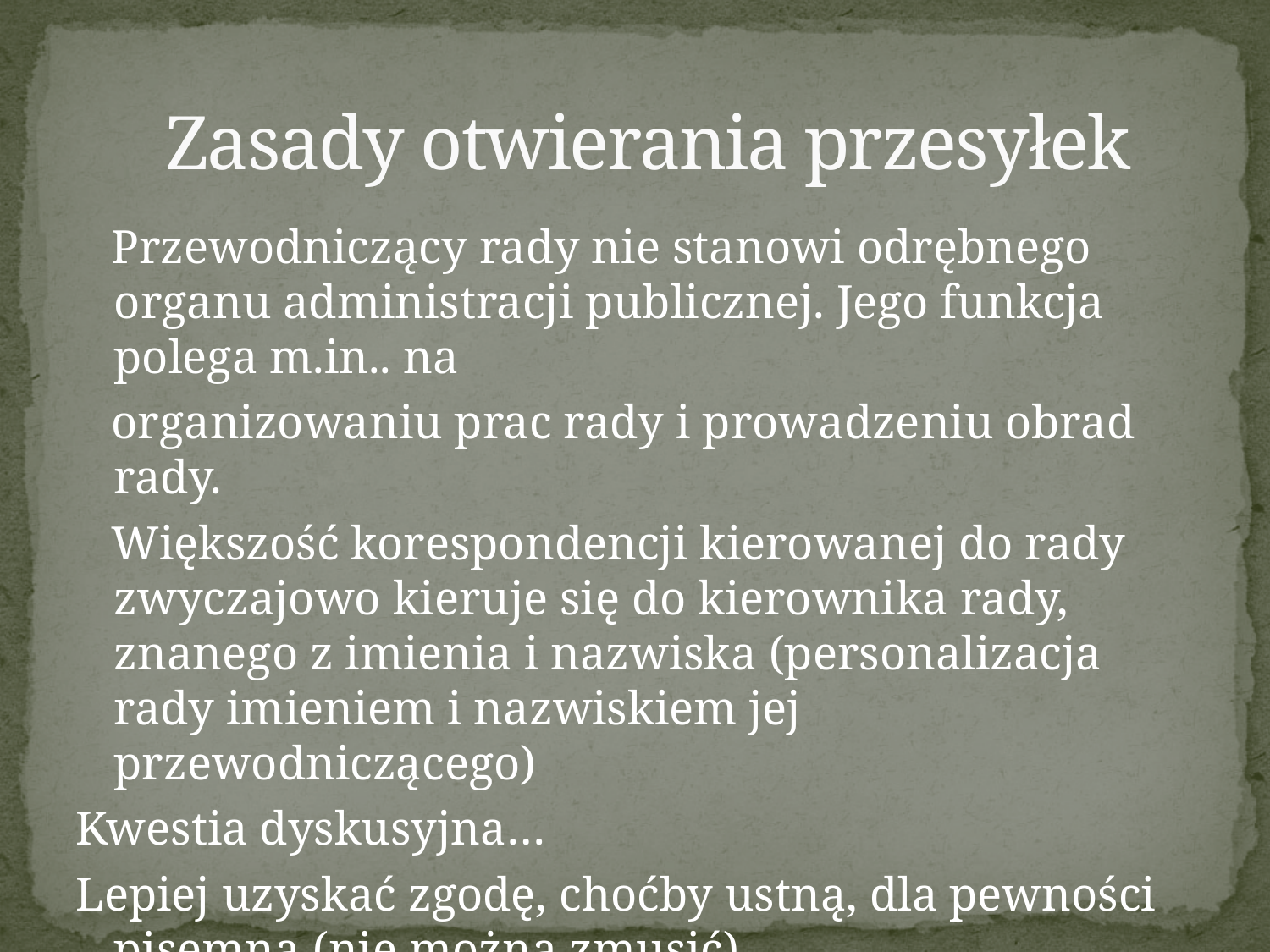

# Zasady otwierania przesyłek
   Przewodniczący rady nie stanowi odrębnego organu administracji publicznej. Jego funkcja polega m.in.. na
   organizowaniu prac rady i prowadzeniu obrad rady.
   Większość korespondencji kierowanej do rady zwyczajowo kieruje się do kierownika rady, znanego z imienia i nazwiska (personalizacja rady imieniem i nazwiskiem jej przewodniczącego)
Kwestia dyskusyjna…
Lepiej uzyskać zgodę, choćby ustną, dla pewności pisemną (nie można zmusić)